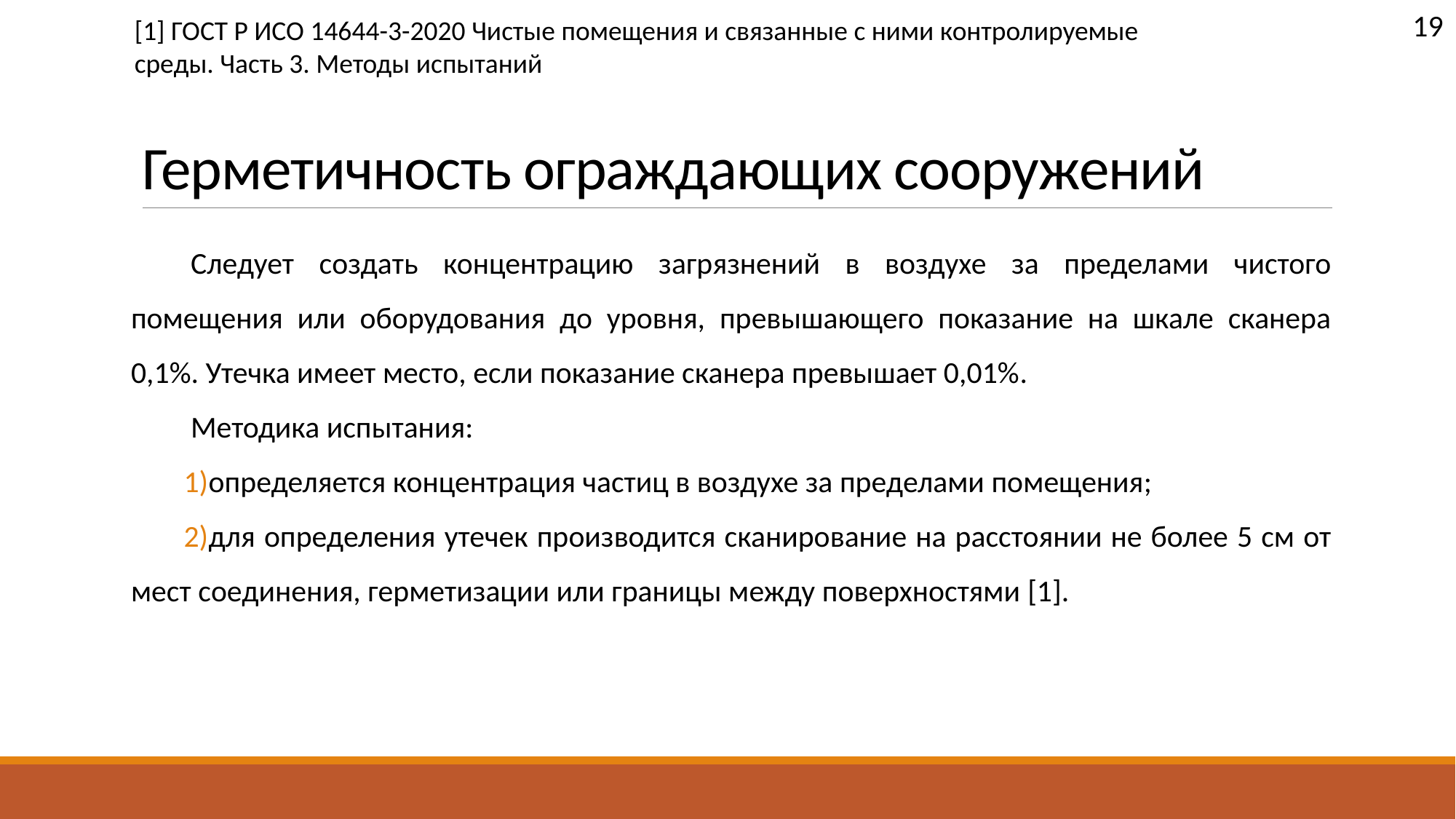

19
[1] ГОСТ Р ИСО 14644-3-2020 Чистые помещения и связанные с ними контролируемые среды. Часть 3. Методы испытаний
# Герметичность ограждающих сооружений
Следует создать концентрацию загрязнений в воздухе за пределами чистого помещения или оборудования до уровня, превышающего показание на шкале сканера 0,1%. Утечка имеет место, если показание сканера превышает 0,01%.
Методика испытания:
определяется концентрация частиц в воздухе за пределами помещения;
для определения утечек производится сканирование на расстоянии не более 5 см от мест соединения, герметизации или границы между поверхностями [1].